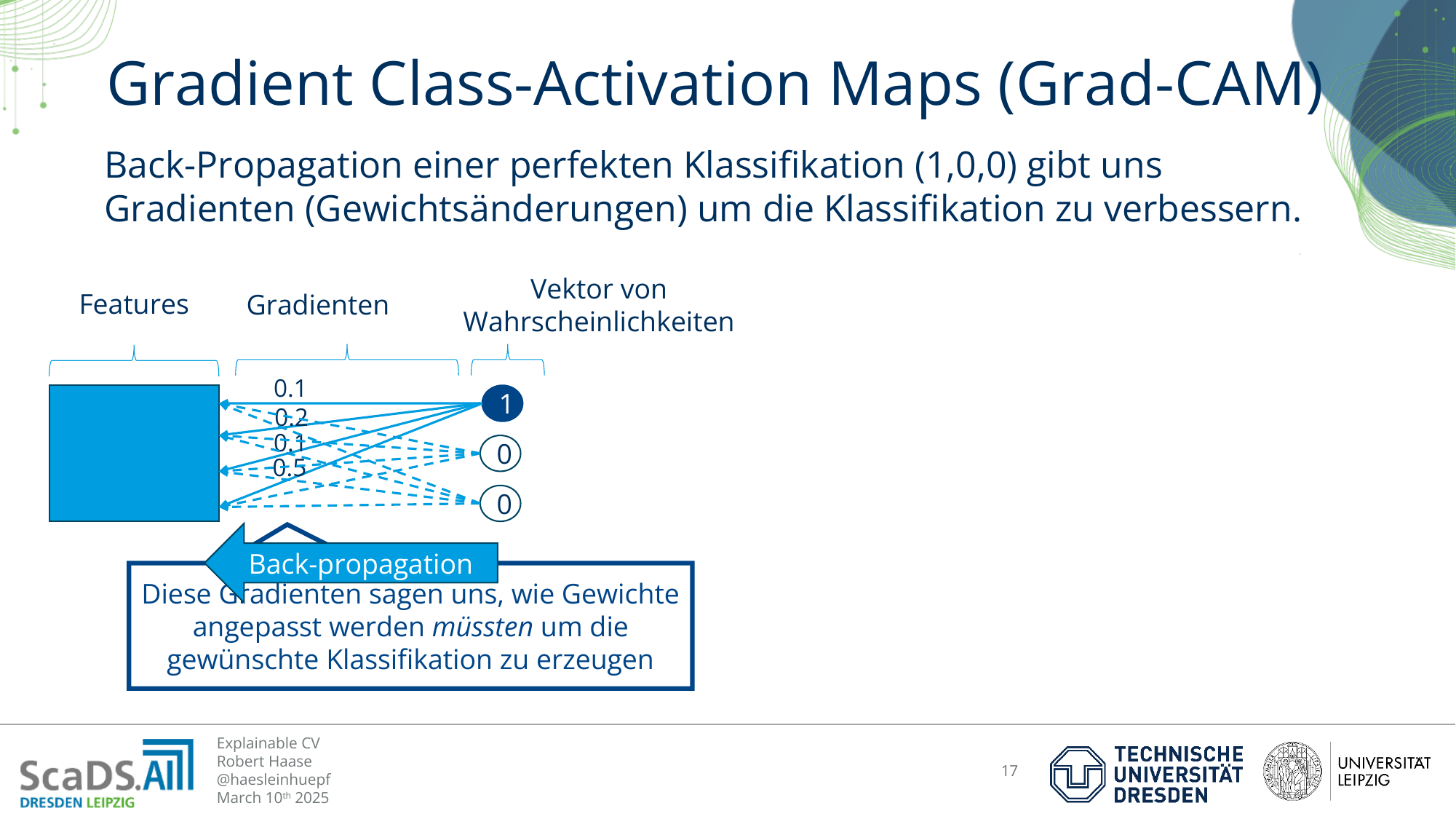

# Gradient Class-Activation Maps (Grad-CAM)
Back-Propagation einer perfekten Klassifikation (1,0,0) gibt uns
Gradienten (Gewichtsänderungen) um die Klassifikation zu verbessern.

Vektor von Wahrscheinlichkeiten

Features
Gradienten

0.1

1
0.2
0.1
0
0.5
0
Back-propagation
Diese Gradienten sagen uns, wie Gewichte angepasst werden müssten um die gewünschte Klassifikation zu erzeugen